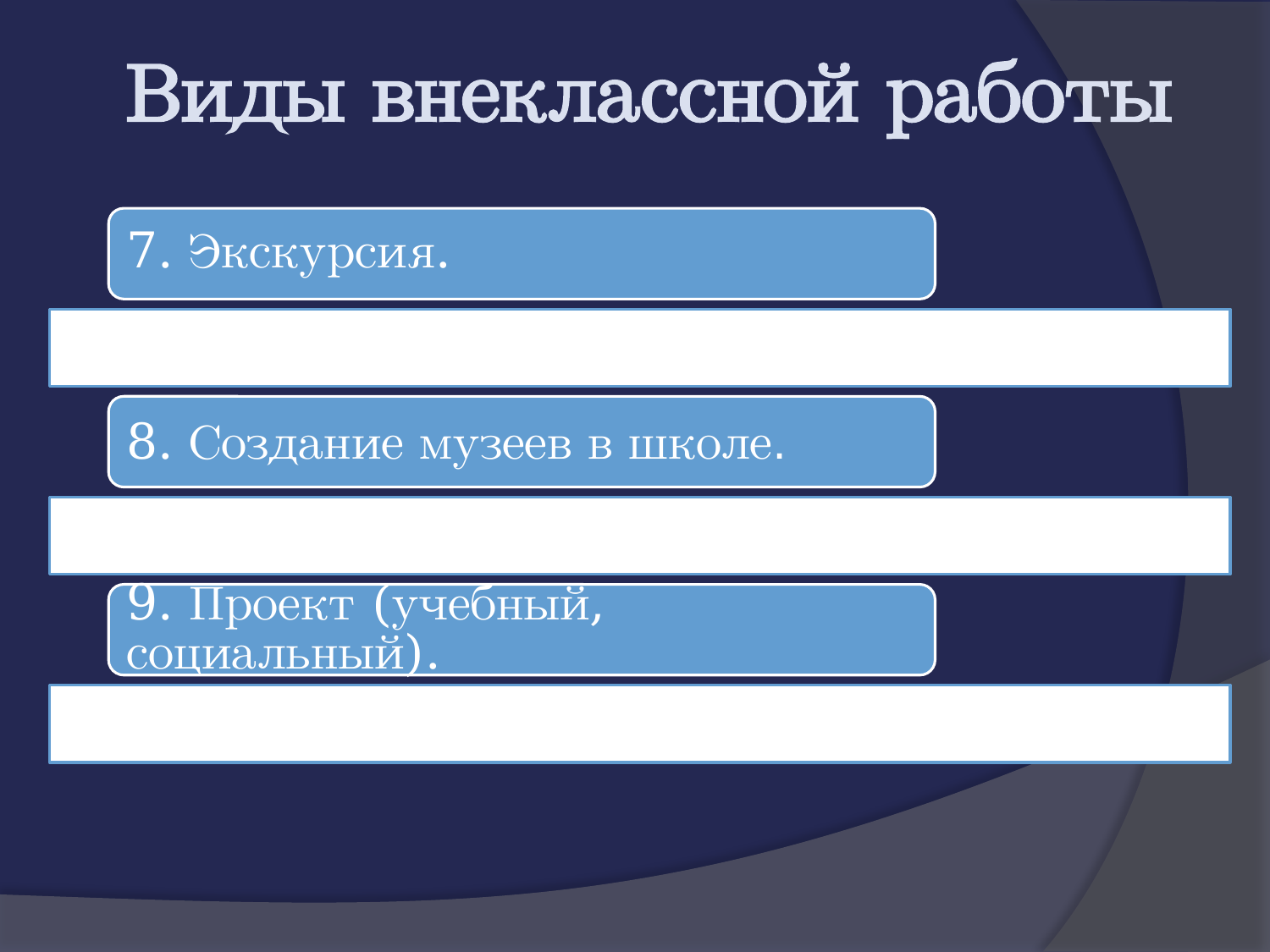

Виды внеклассной работы
7. Экскурсия.
8. Создание музеев в школе.
9. Проект (учебный, социальный).